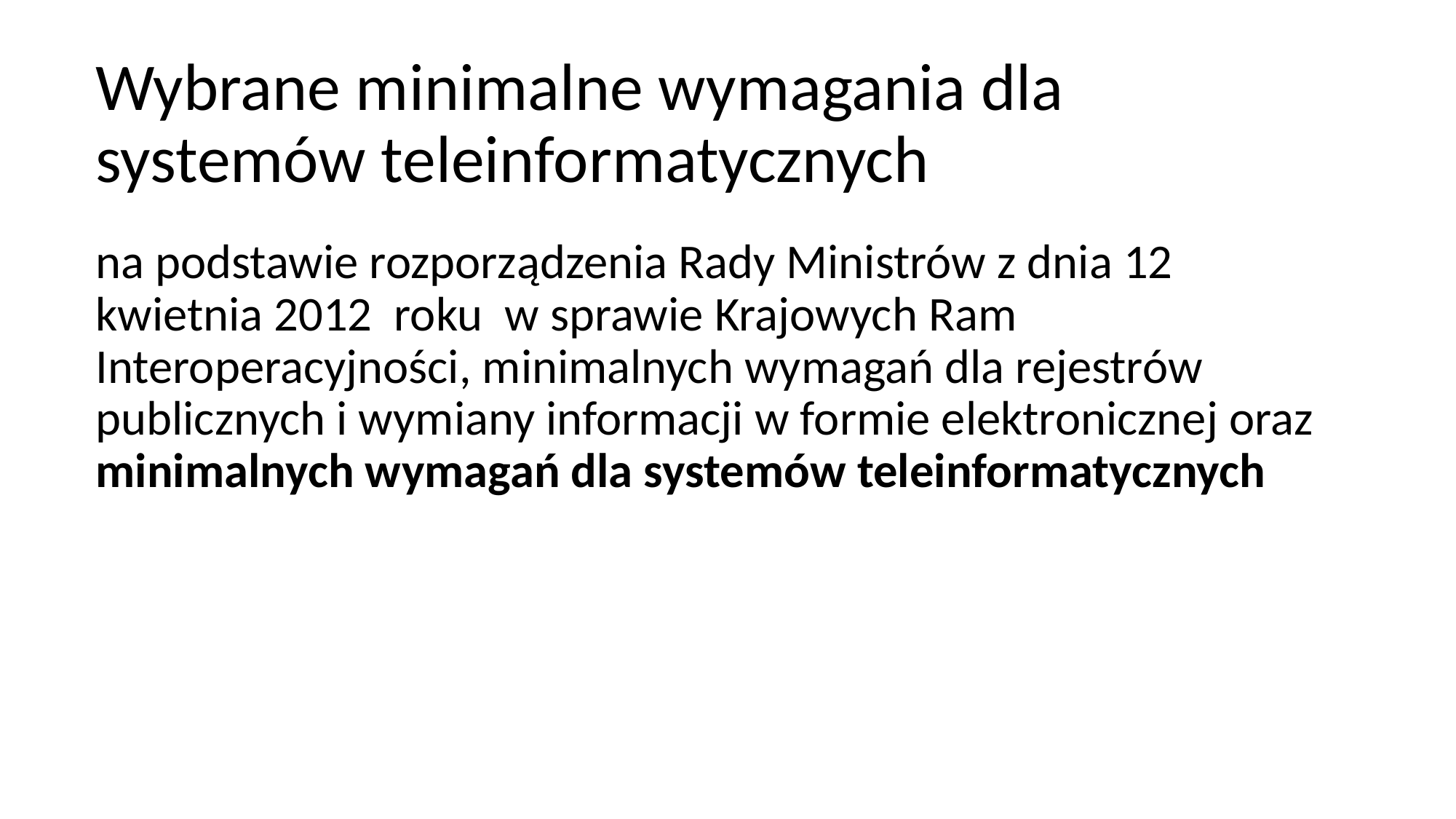

# Wybrane minimalne wymagania dla systemów teleinformatycznych na podstawie rozporządzenia Rady Ministrów z dnia 12 kwietnia 2012  roku  w sprawie Krajowych Ram Interoperacyjności, minimalnych wymagań dla rejestrów publicznych i wymiany informacji w formie elektronicznej oraz minimalnych wymagań dla systemów teleinformatycznych